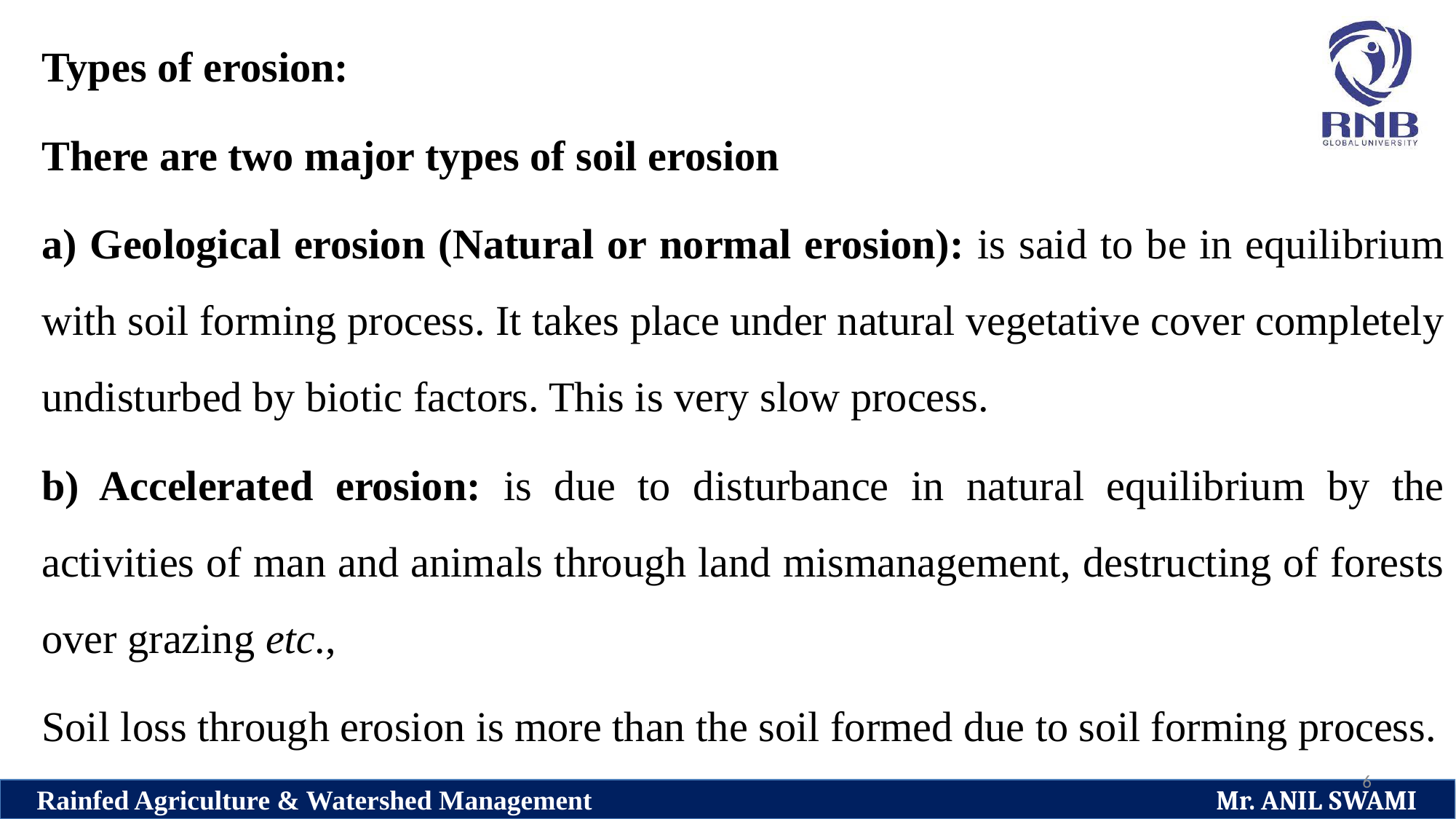

Types of erosion:
There are two major types of soil erosion
a) Geological erosion (Natural or normal erosion): is said to be in equilibrium with soil forming process. It takes place under natural vegetative cover completely undisturbed by biotic factors. This is very slow process.
b) Accelerated erosion: is due to disturbance in natural equilibrium by the activities of man and animals through land mismanagement, destructing of forests over grazing etc.,
Soil loss through erosion is more than the soil formed due to soil forming process.
6